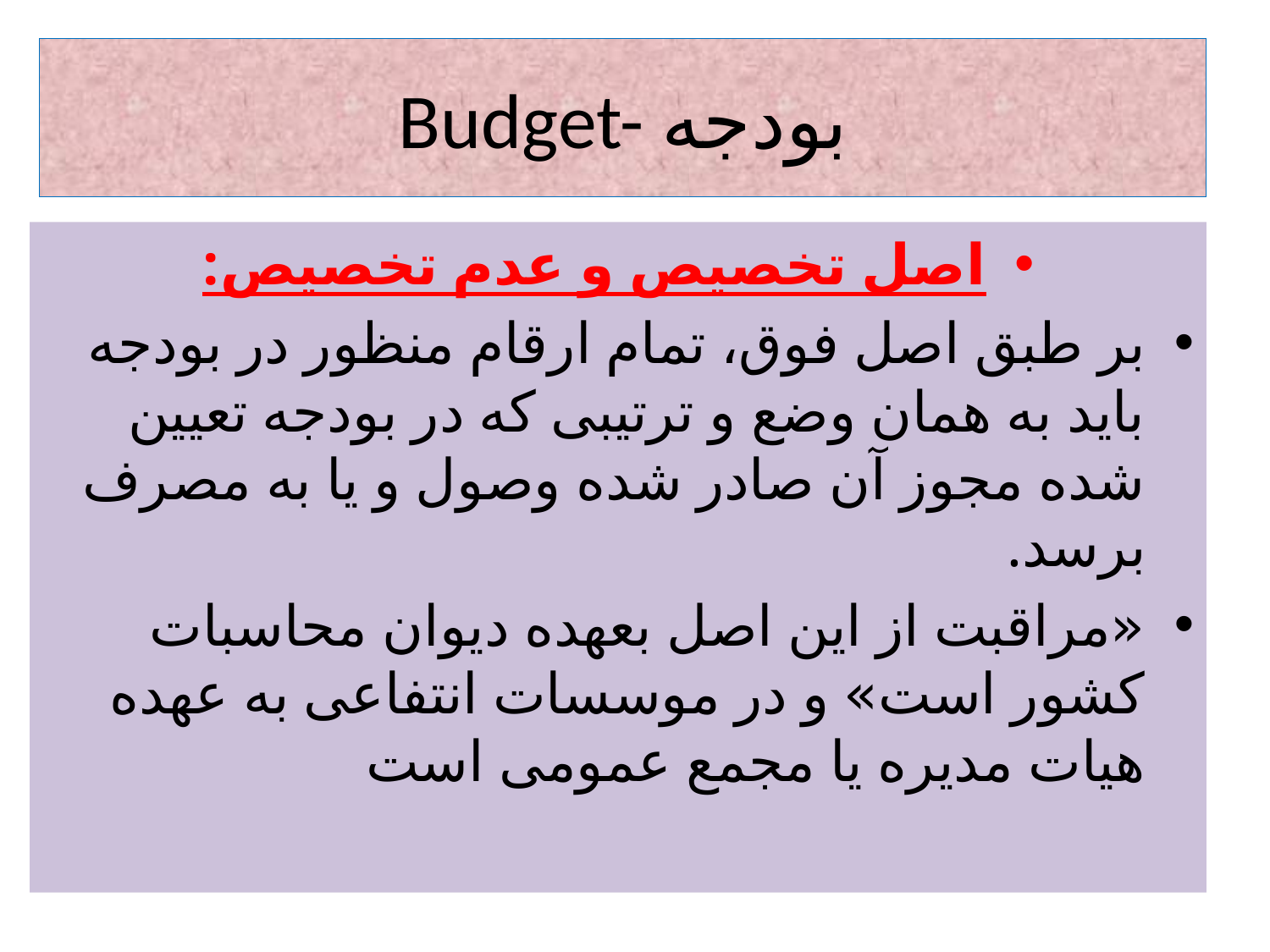

# Budget- بودجه
اصل تخصیص و عدم تخصیص:
بر طبق اصل فوق، تمام ارقام منظور در بودجه باید به همان وضع و ترتیبی که در بودجه تعیین شده مجوز آن صادر شده وصول و یا به مصرف برسد.
«مراقبت از این اصل بعهده دیوان محاسبات کشور است» و در موسسات انتفاعی به عهده هیات مدیره یا مجمع عمومی است